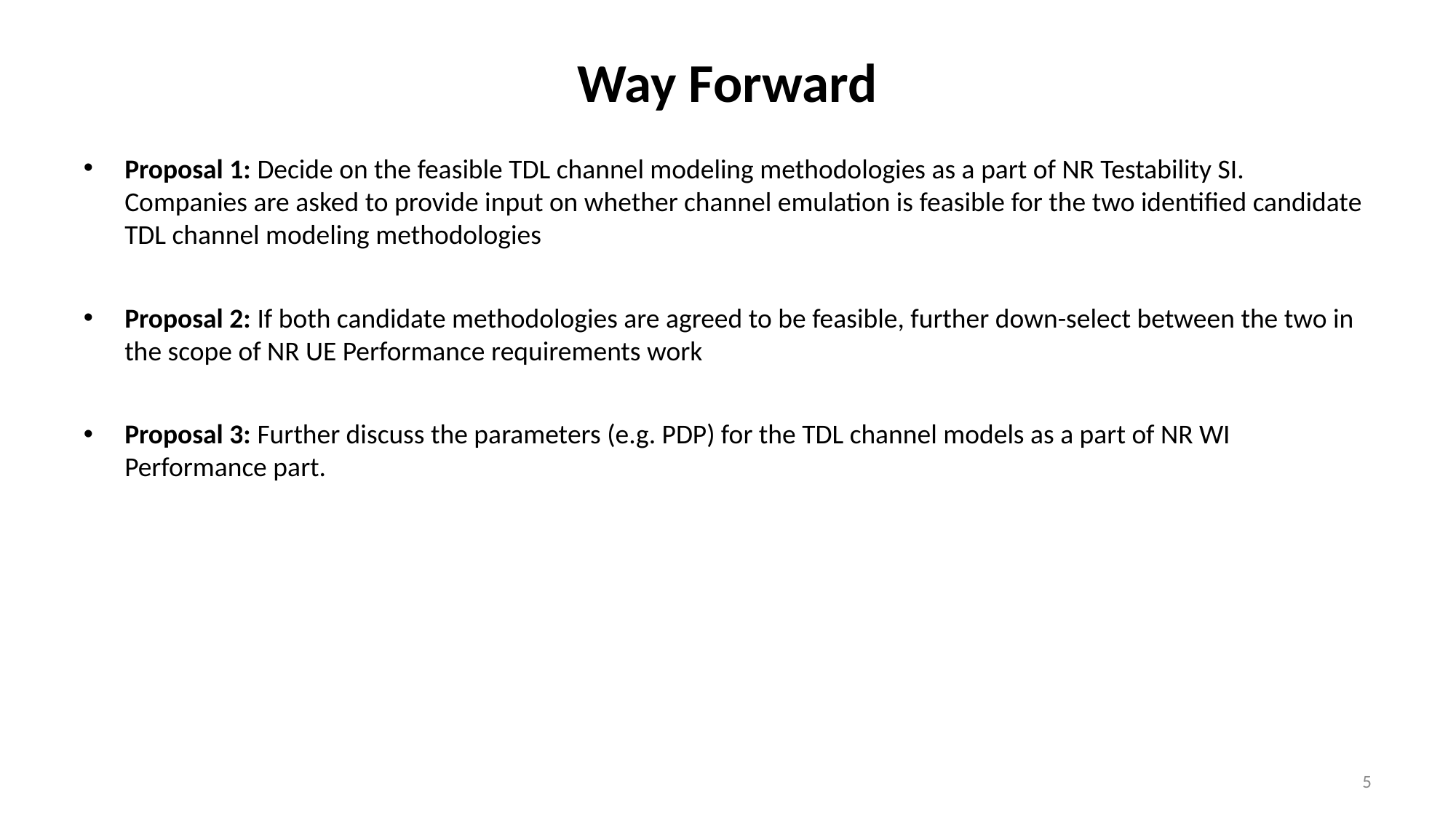

# Way Forward
Proposal 1: Decide on the feasible TDL channel modeling methodologies as a part of NR Testability SI. Companies are asked to provide input on whether channel emulation is feasible for the two identified candidate TDL channel modeling methodologies

Proposal 2: If both candidate methodologies are agreed to be feasible, further down-select between the two in the scope of NR UE Performance requirements work

Proposal 3: Further discuss the parameters (e.g. PDP) for the TDL channel models as a part of NR WI Performance part.

5